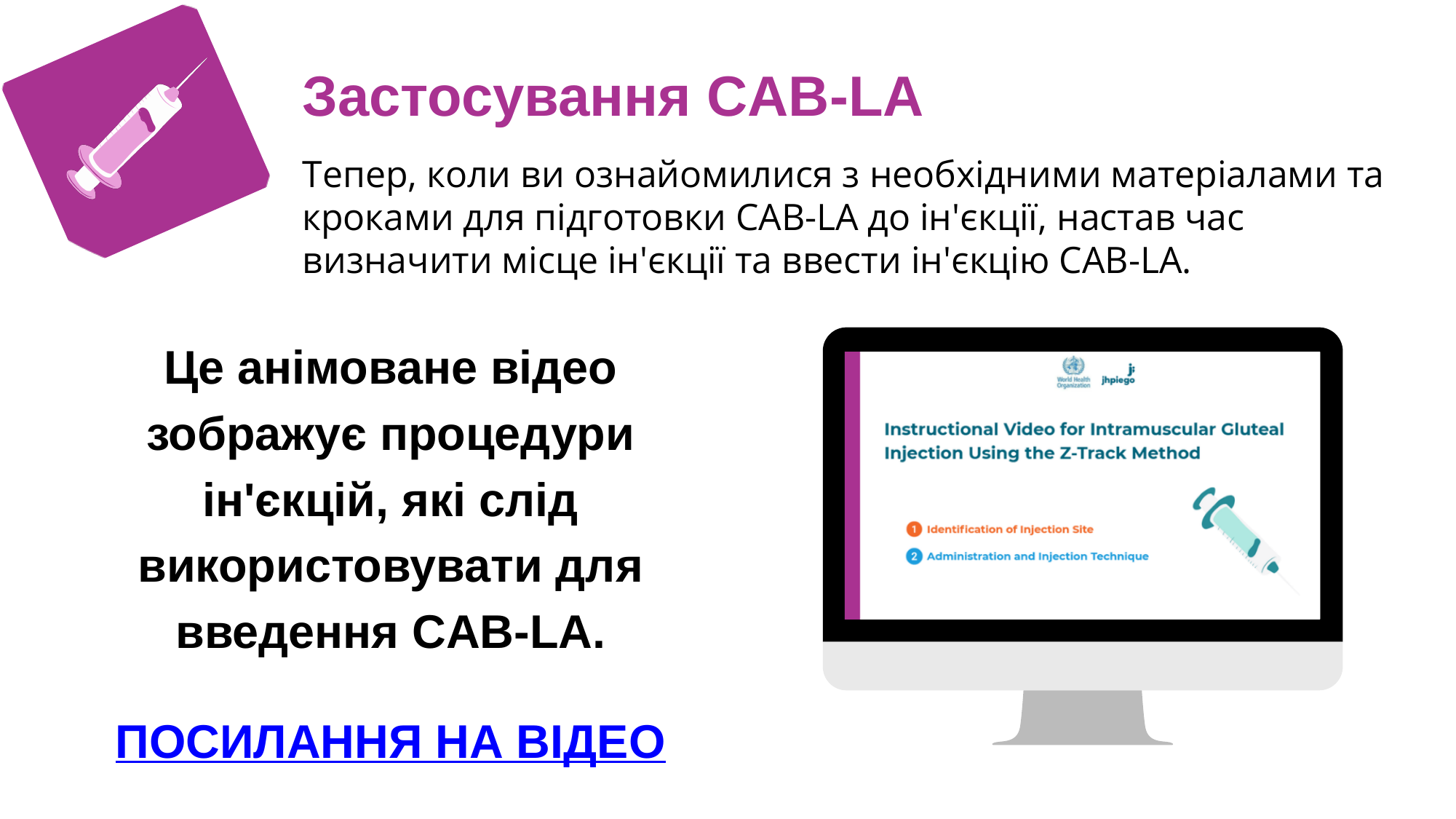

С
Застосування CAB-LA
Тепер, коли ви ознайомилися з необхідними матеріалами та кроками для підготовки CAB-LA до ін'єкції, настав час визначити місце ін'єкції та ввести ін'єкцію CAB-LA.

Це анімоване відео зображує процедури ін'єкцій, які слід використовувати для введення CAB-LA.
ПОСИЛАННЯ НА ВІДЕО